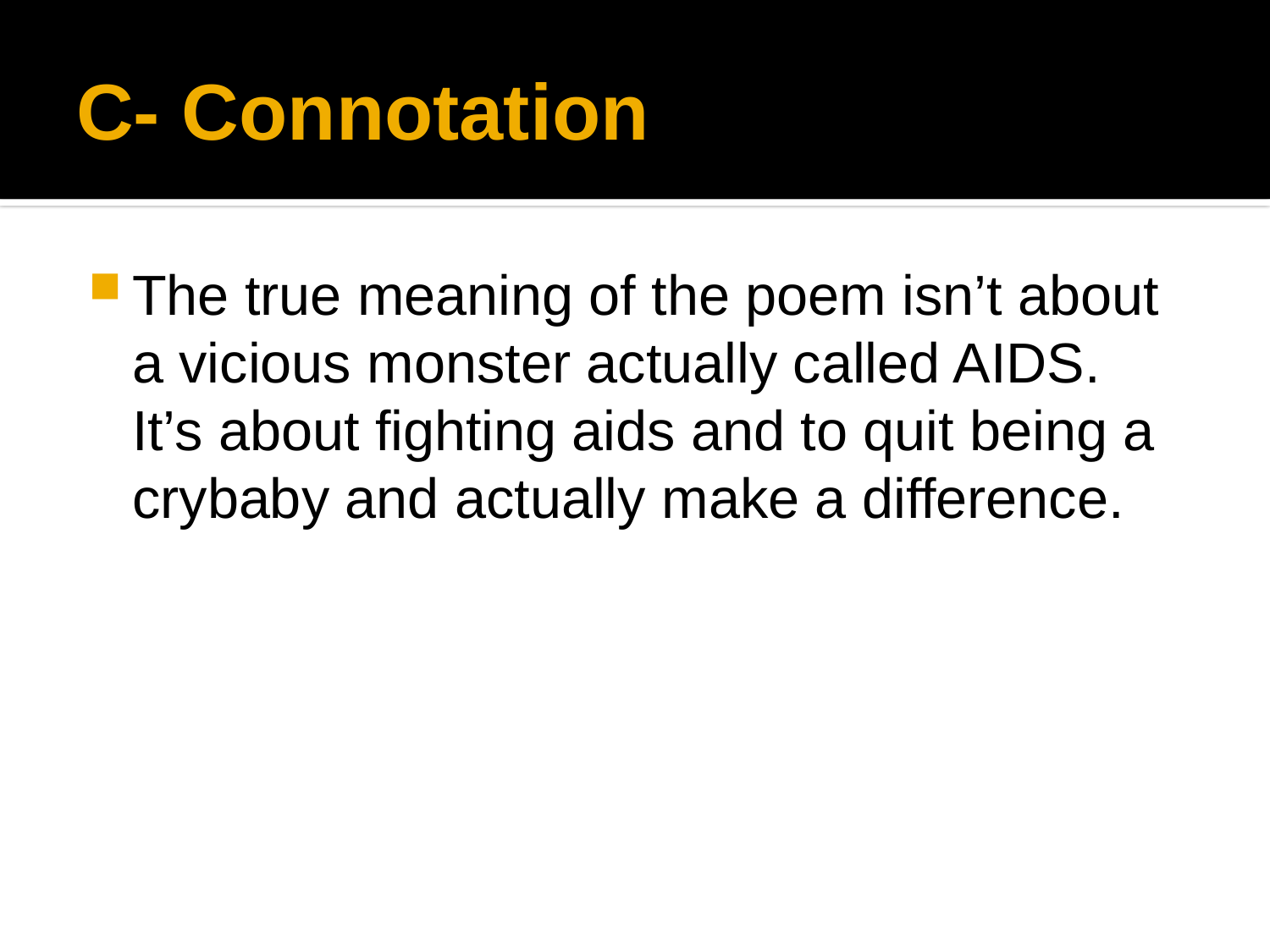

# C- Connotation
The true meaning of the poem isn’t about a vicious monster actually called AIDS.  It’s about fighting aids and to quit being a crybaby and actually make a difference.